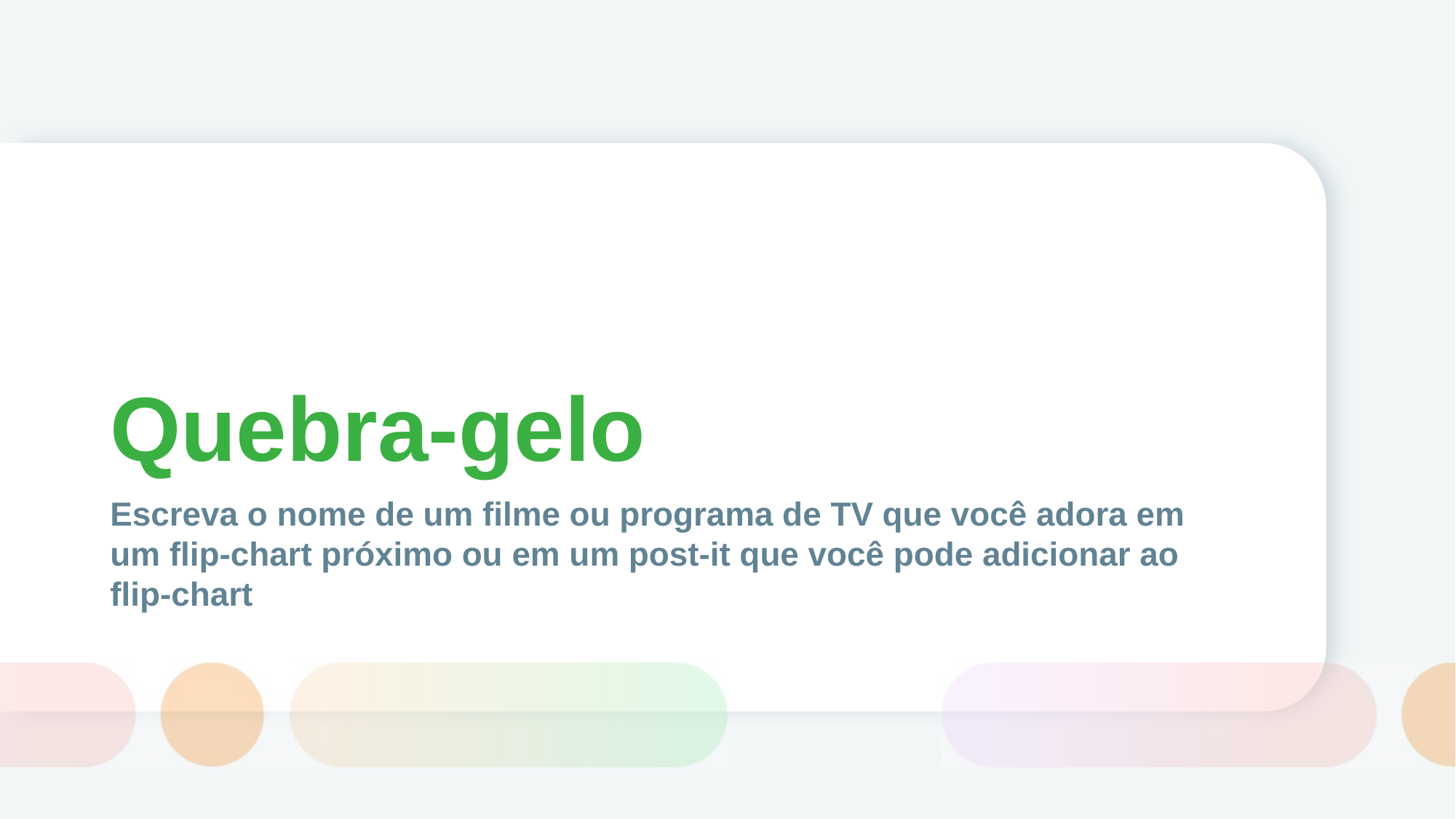

# Quebra-gelo
Escreva o nome de um filme ou programa de TV que você adora em um flip-chart próximo ou em um post-it que você pode adicionar ao flip-chart
​